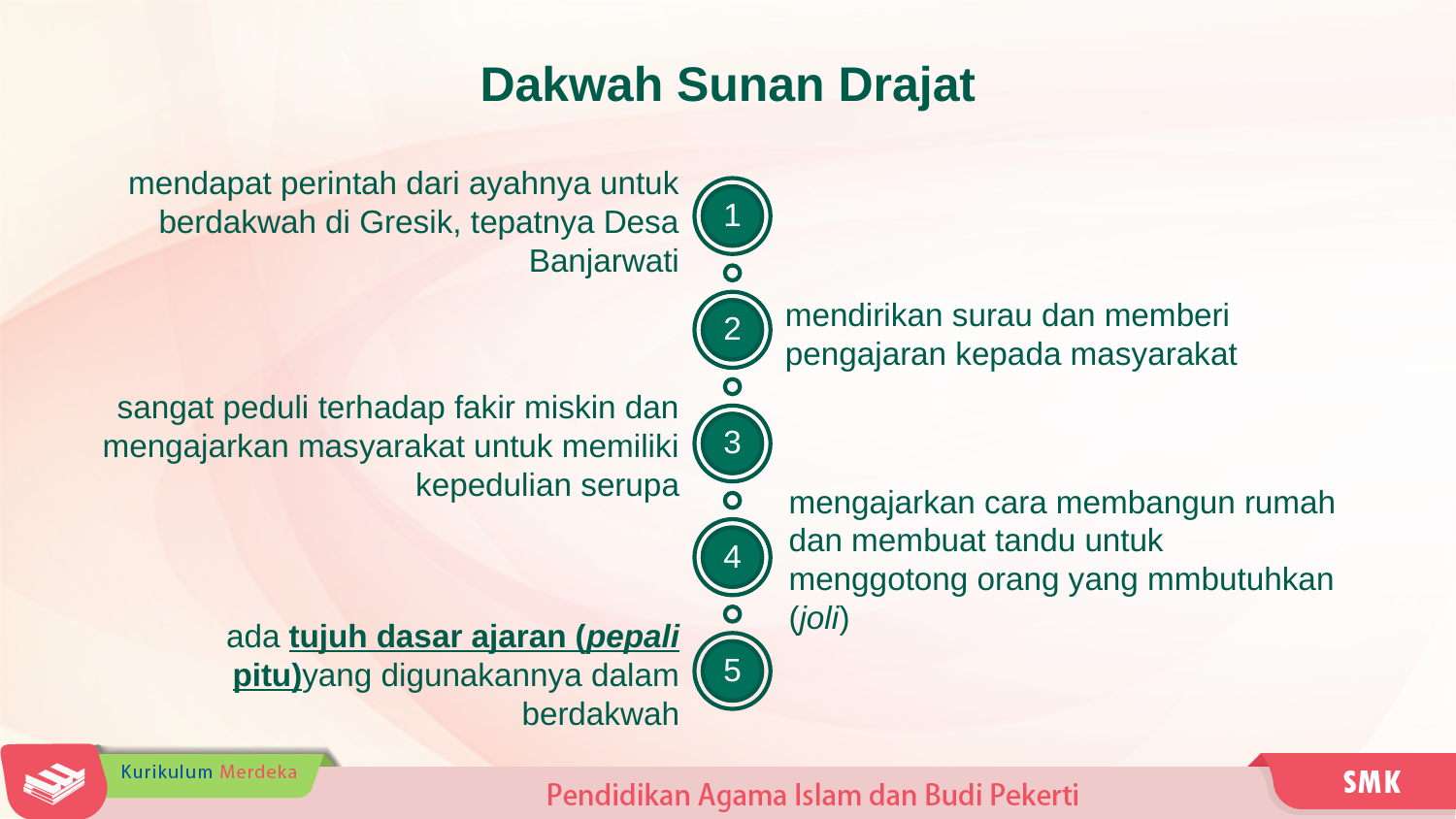

Dakwah Sunan Drajat
mendapat perintah dari ayahnya untuk berdakwah di Gresik, tepatnya Desa Banjarwati

1

mendirikan surau dan memberi pengajaran kepada masyarakat

2
sangat peduli terhadap fakir miskin dan mengajarkan masyarakat untuk memiliki kepedulian serupa

3

mengajarkan cara membangun rumah dan membuat tandu untuk menggotong orang yang mmbutuhkan (joli)

4

ada tujuh dasar ajaran (pepali pitu)yang digunakannya dalam berdakwah
5